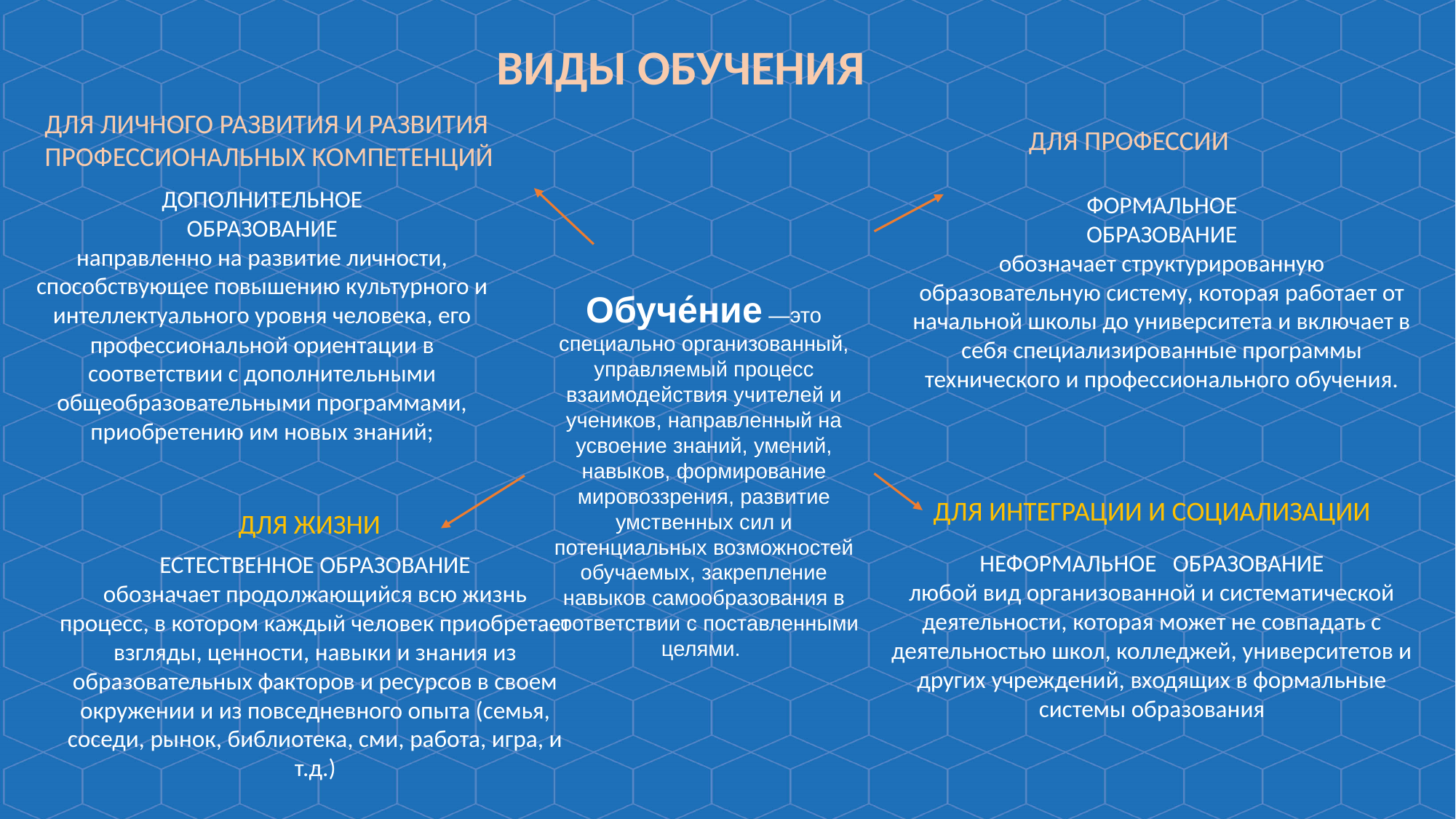

ВИДЫ ОБУЧЕНИЯ
ДЛЯ ЛИЧНОГО РАЗВИТИЯ И РАЗВИТИЯ
ПРОФЕССИОНАЛЬНЫХ КОМПЕТЕНЦИЙ
ДЛЯ ПРОФЕССИИ
ДОПОЛНИТЕЛЬНОЕ
ОБРАЗОВАНИЕ
направленно на развитие личности,
способствующее повышению культурного и
интеллектуального уровня человека, его
профессиональной ориентации в
соответствии с дополнительными
общеобразовательными программами,
приобретению им новых знаний;
ФОРМАЛЬНОЕ
ОБРАЗОВАНИЕ
обозначает структурированную
образовательную систему, которая работает от
начальной школы до университета и включает в
себя специализированные программы
технического и профессионального обучения.
Обуче́ние —это специально организованный, управляемый процесс взаимодействия учителей и учеников, направленный на усвоение знаний, умений, навыков, формирование мировоззрения, развитие умственных сил и потенциальных возможностей обучаемых, закрепление навыков самообразования в соответствии с поставленными целями.
ДЛЯ ИНТЕГРАЦИИ И СОЦИАЛИЗАЦИИ
ДЛЯ ЖИЗНИ
НЕФОРМАЛЬНОЕ   ОБРАЗОВАНИЕ
любой вид организованной и систематической деятельности, которая может не совпадать с деятельностью школ, колледжей, университетов и других учреждений, входящих в формальные системы образования
ЕСТЕСТВЕННОЕ ОБРАЗОВАНИЕ
обозначает продолжающийся всю жизнь
процесс, в котором каждый человек приобретает
взгляды, ценности, навыки и знания из
образовательных факторов и ресурсов в своем
окружении и из повседневного опыта (семья,
соседи, рынок, библиотека, сми, работа, игра, и
т.д.)